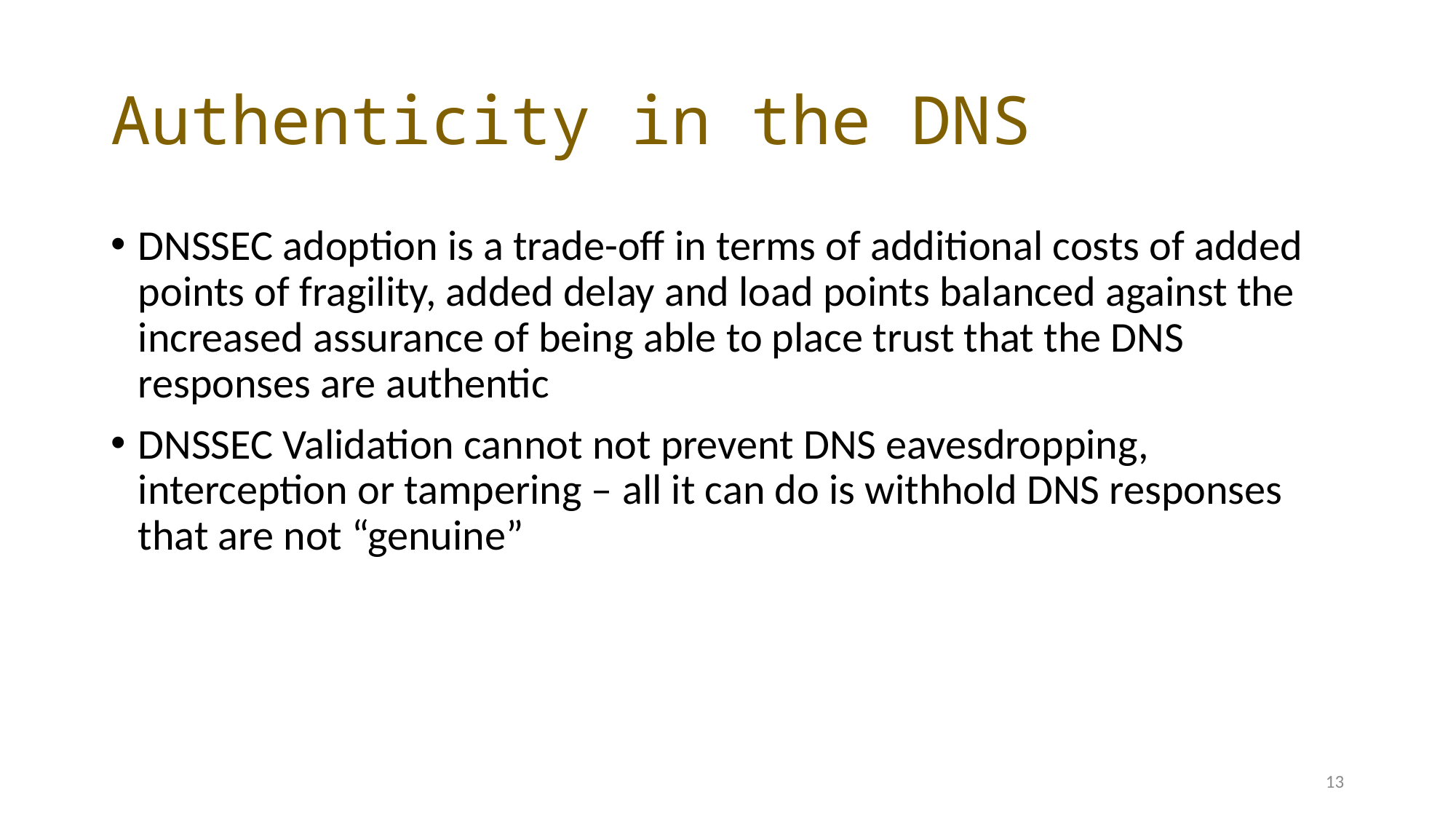

# Authenticity in the DNS
DNSSEC adoption is a trade-off in terms of additional costs of added points of fragility, added delay and load points balanced against the increased assurance of being able to place trust that the DNS responses are authentic
DNSSEC Validation cannot not prevent DNS eavesdropping, interception or tampering – all it can do is withhold DNS responses that are not “genuine”
13